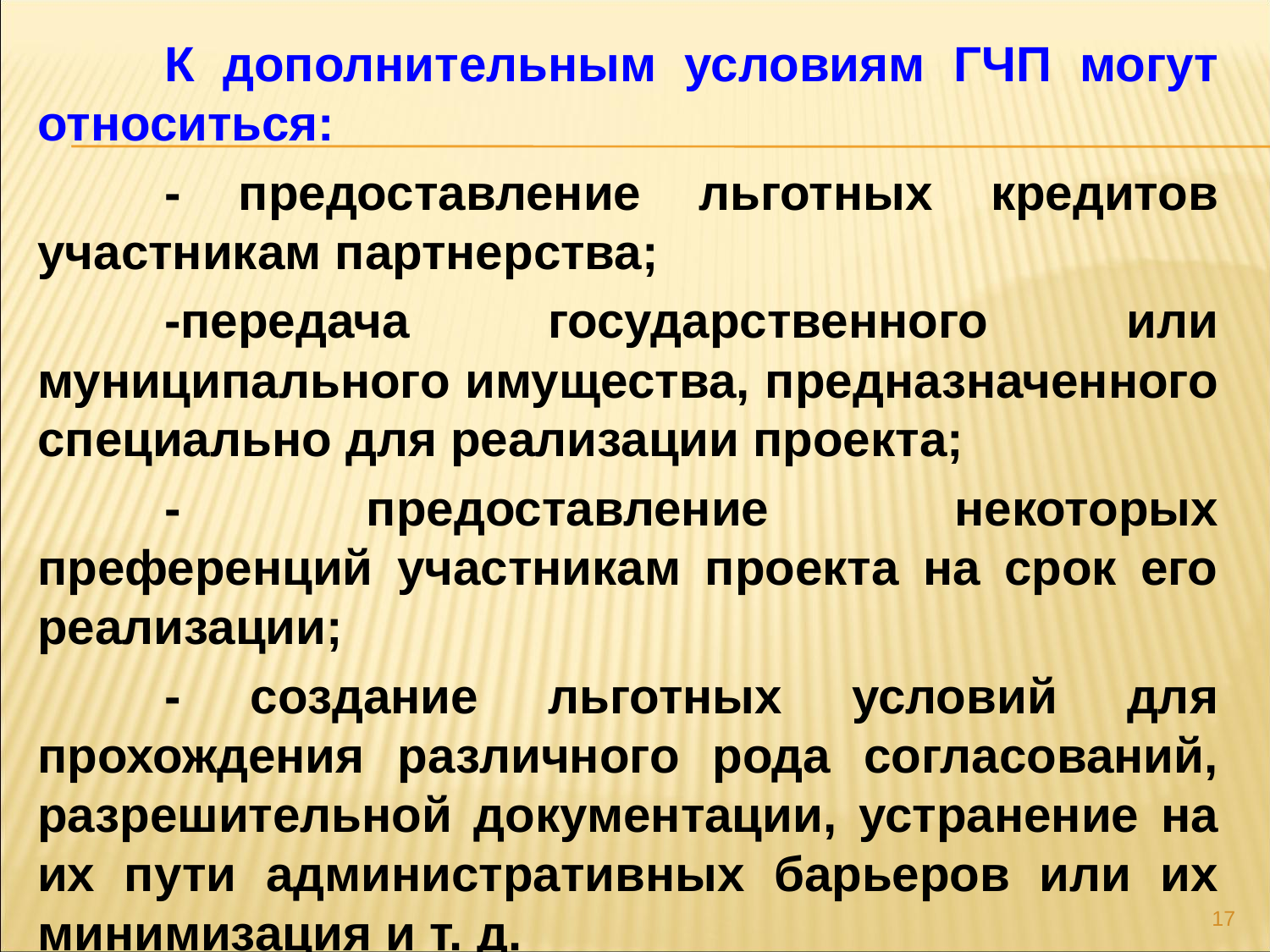

К дополнительным условиям ГЧП могут относиться:
	- предоставление льготных кредитов участникам партнерства;
	-передача государственного или муниципального имущества, предназначенного специально для реализации проекта;
	- предоставление некоторых преференций участникам проекта на срок его реализации;
	- создание льготных условий для прохождения различного рода согласований, разрешительной документации, устранение на их пути административных барьеров или их минимизация и т. д.
17